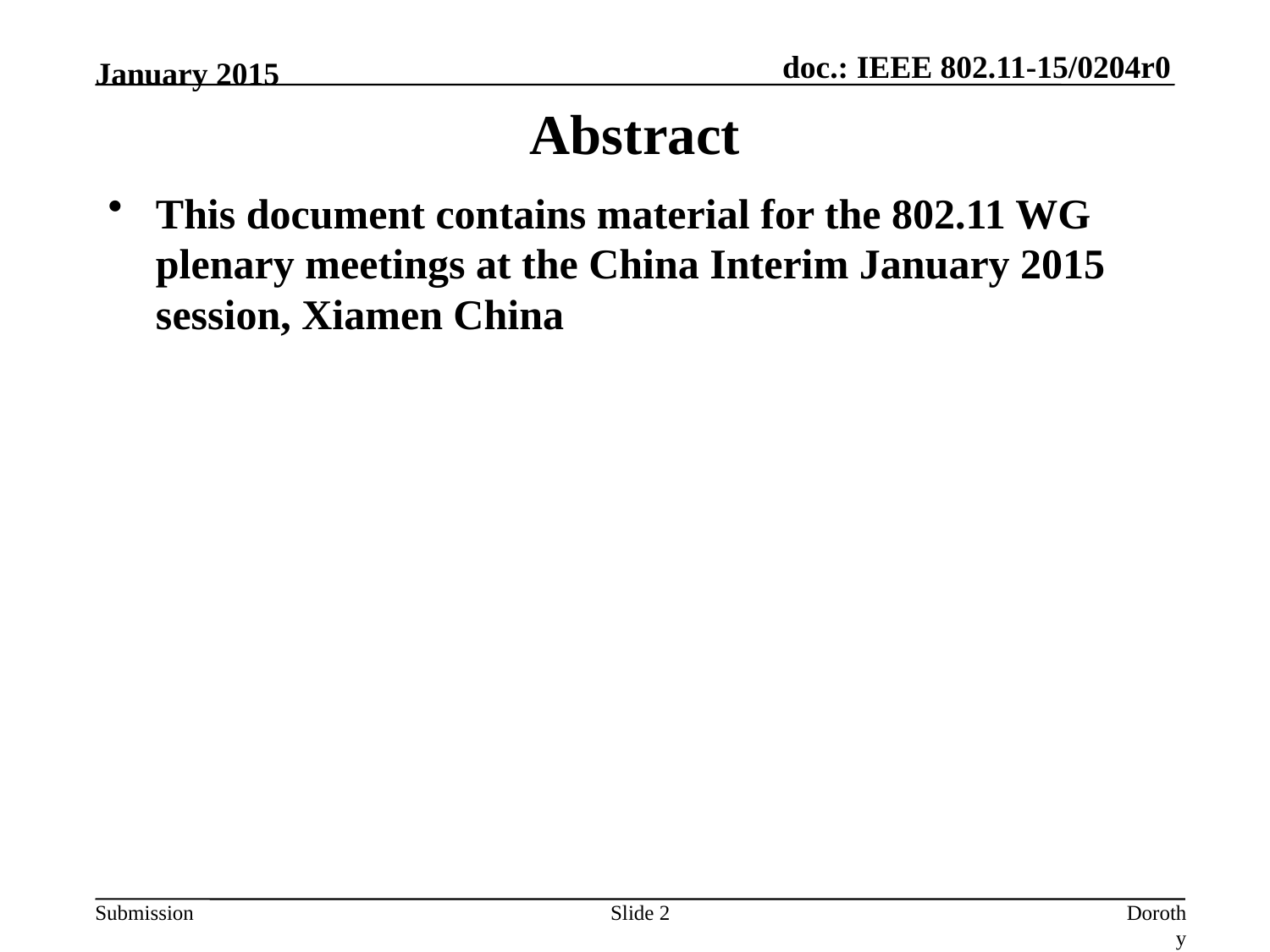

January 2015
# Abstract
This document contains material for the 802.11 WG plenary meetings at the China Interim January 2015 session, Xiamen China

Slide 2
Dorothy Stanley, Aruba Networks